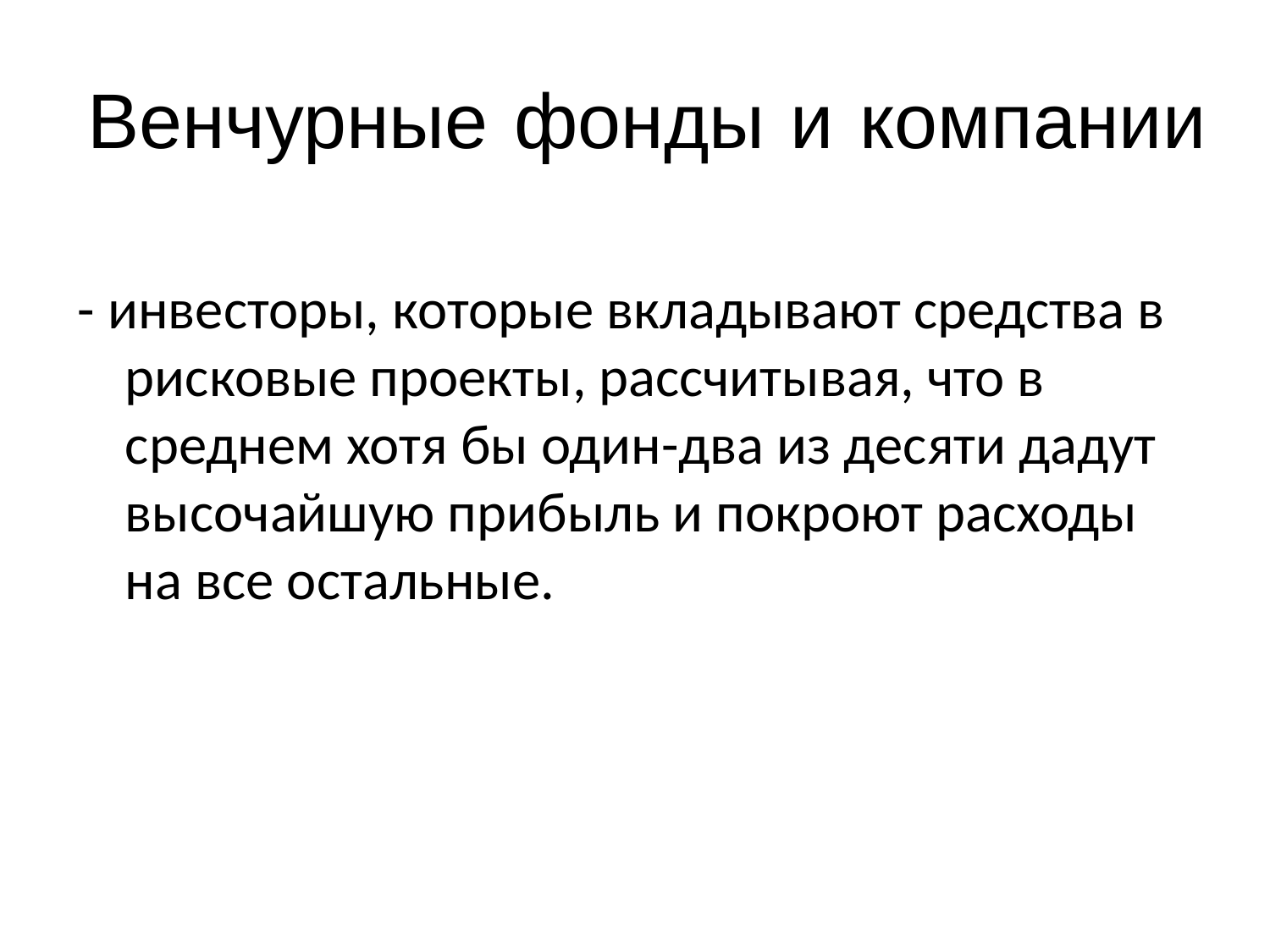

# Венчурные фонды и компании
- инвесторы, которые вкладывают средства в рисковые проекты, рассчитывая, что в среднем хотя бы один-два из десяти дадут высочайшую прибыль и покроют расходы на все остальные.